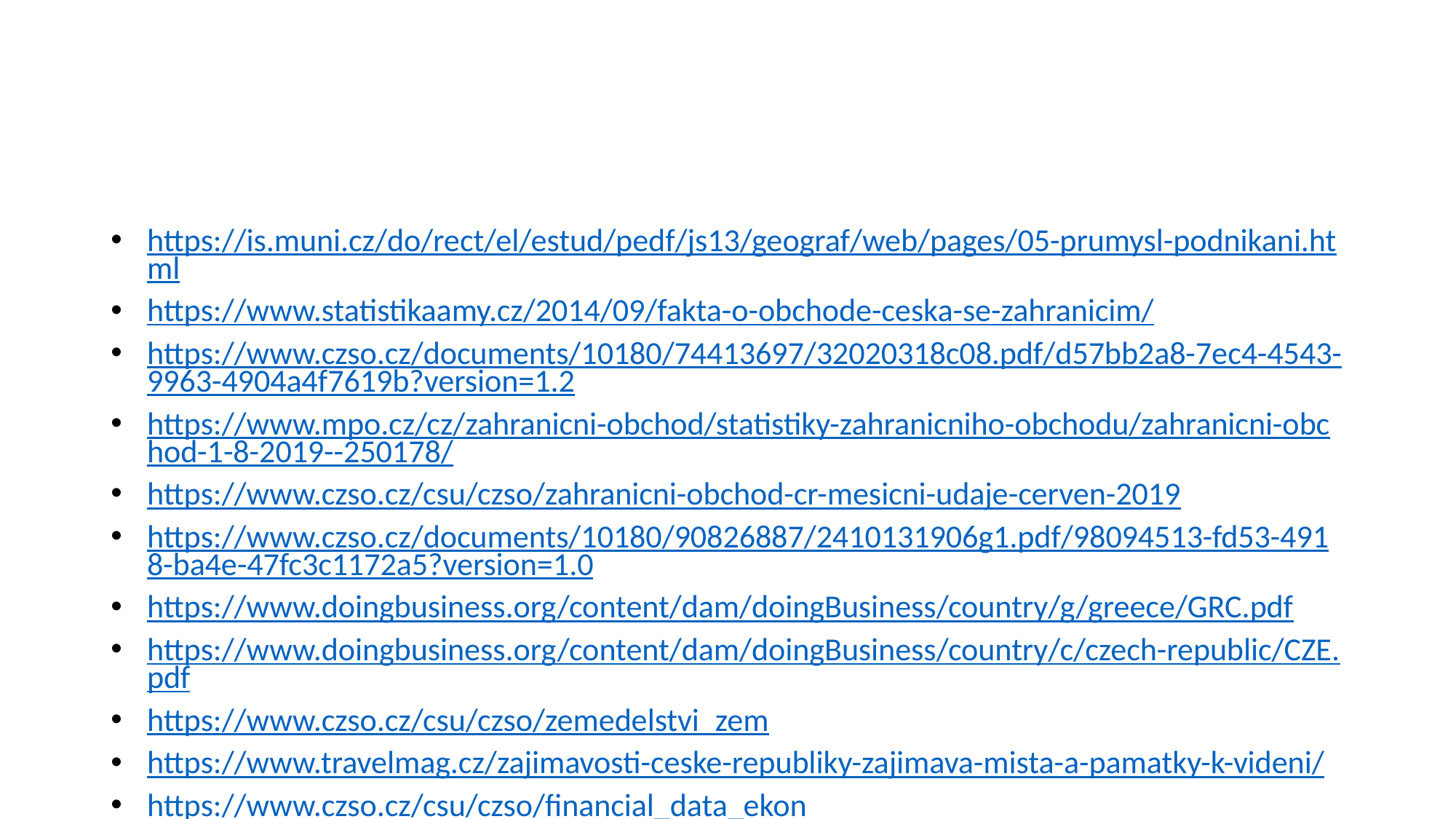

#
https://is.muni.cz/do/rect/el/estud/pedf/js13/geograf/web/pages/05-prumysl-podnikani.html
https://www.statistikaamy.cz/2014/09/fakta-o-obchode-ceska-se-zahranicim/
https://www.czso.cz/documents/10180/74413697/32020318c08.pdf/d57bb2a8-7ec4-4543-9963-4904a4f7619b?version=1.2
https://www.mpo.cz/cz/zahranicni-obchod/statistiky-zahranicniho-obchodu/zahranicni-obchod-1-8-2019--250178/
https://www.czso.cz/csu/czso/zahranicni-obchod-cr-mesicni-udaje-cerven-2019
https://www.czso.cz/documents/10180/90826887/2410131906g1.pdf/98094513-fd53-4918-ba4e-47fc3c1172a5?version=1.0
https://www.doingbusiness.org/content/dam/doingBusiness/country/g/greece/GRC.pdf
https://www.doingbusiness.org/content/dam/doingBusiness/country/c/czech-republic/CZE.pdf
https://www.czso.cz/csu/czso/zemedelstvi_zem
https://www.travelmag.cz/zajimavosti-ceske-republiky-zajimava-mista-a-pamatky-k-videni/
https://www.czso.cz/csu/czso/financial_data_ekon
https://www.czso.cz/csu/czso/organizational-statistics